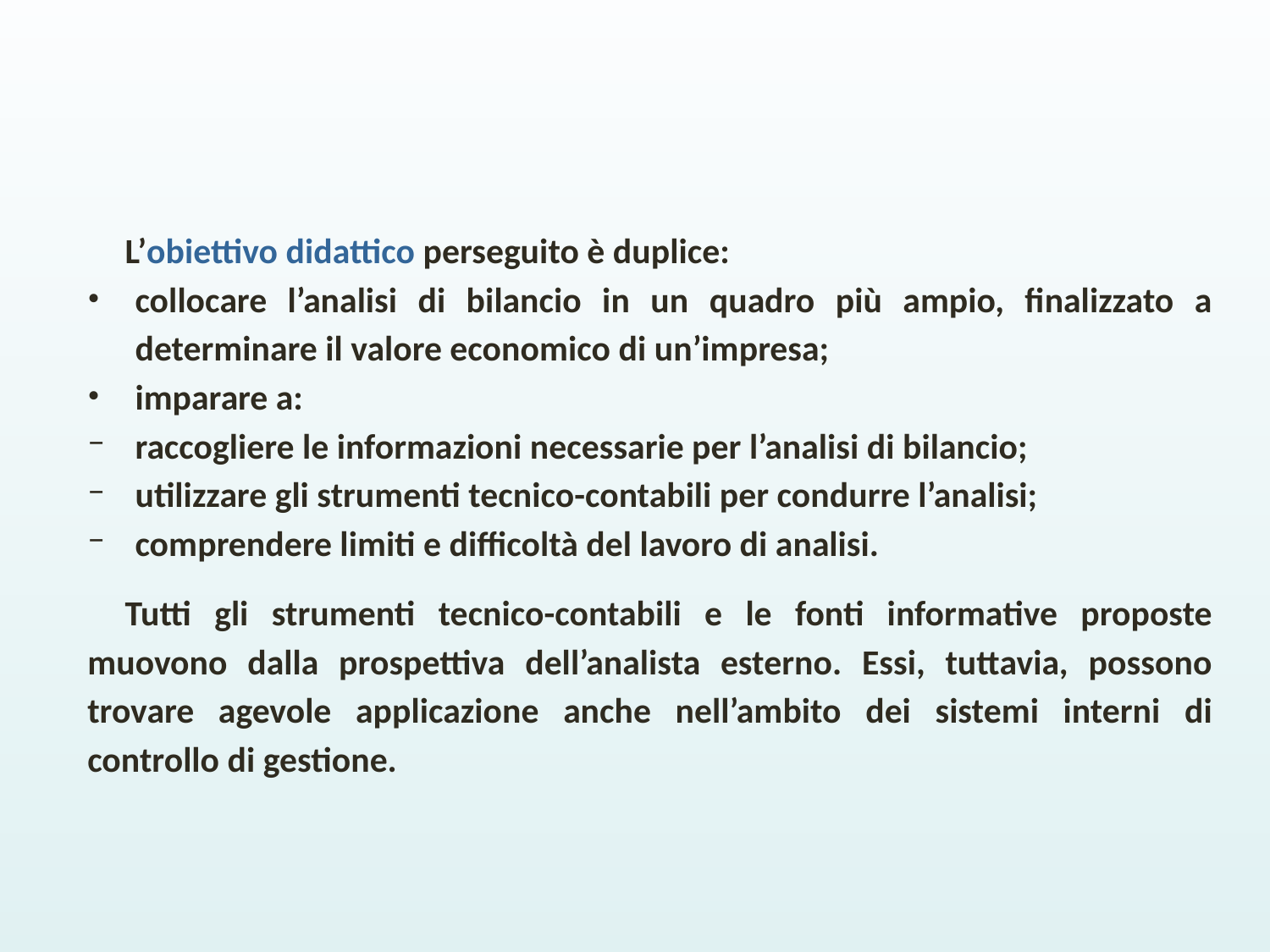

L’obiettivo didattico perseguito è duplice:
collocare l’analisi di bilancio in un quadro più ampio, finalizzato a determinare il valore economico di un’impresa;
imparare a:
raccogliere le informazioni necessarie per l’analisi di bilancio;
utilizzare gli strumenti tecnico-contabili per condurre l’analisi;
comprendere limiti e difficoltà del lavoro di analisi.
Tutti gli strumenti tecnico-contabili e le fonti informative proposte muovono dalla prospettiva dell’analista esterno. Essi, tuttavia, possono trovare agevole applicazione anche nell’ambito dei sistemi interni di controllo di gestione.